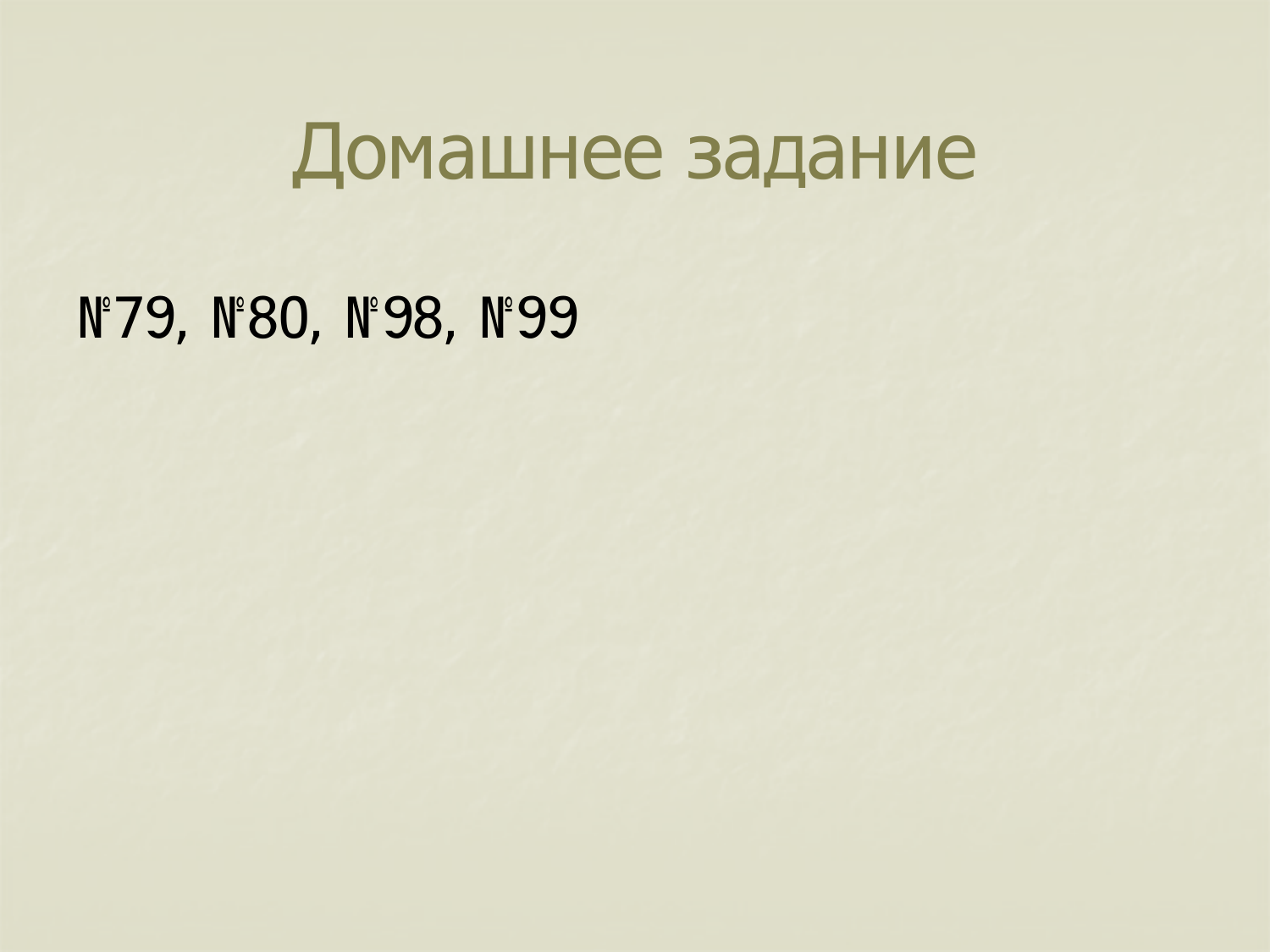

# Домашнее задание
№79, №80, №98, №99